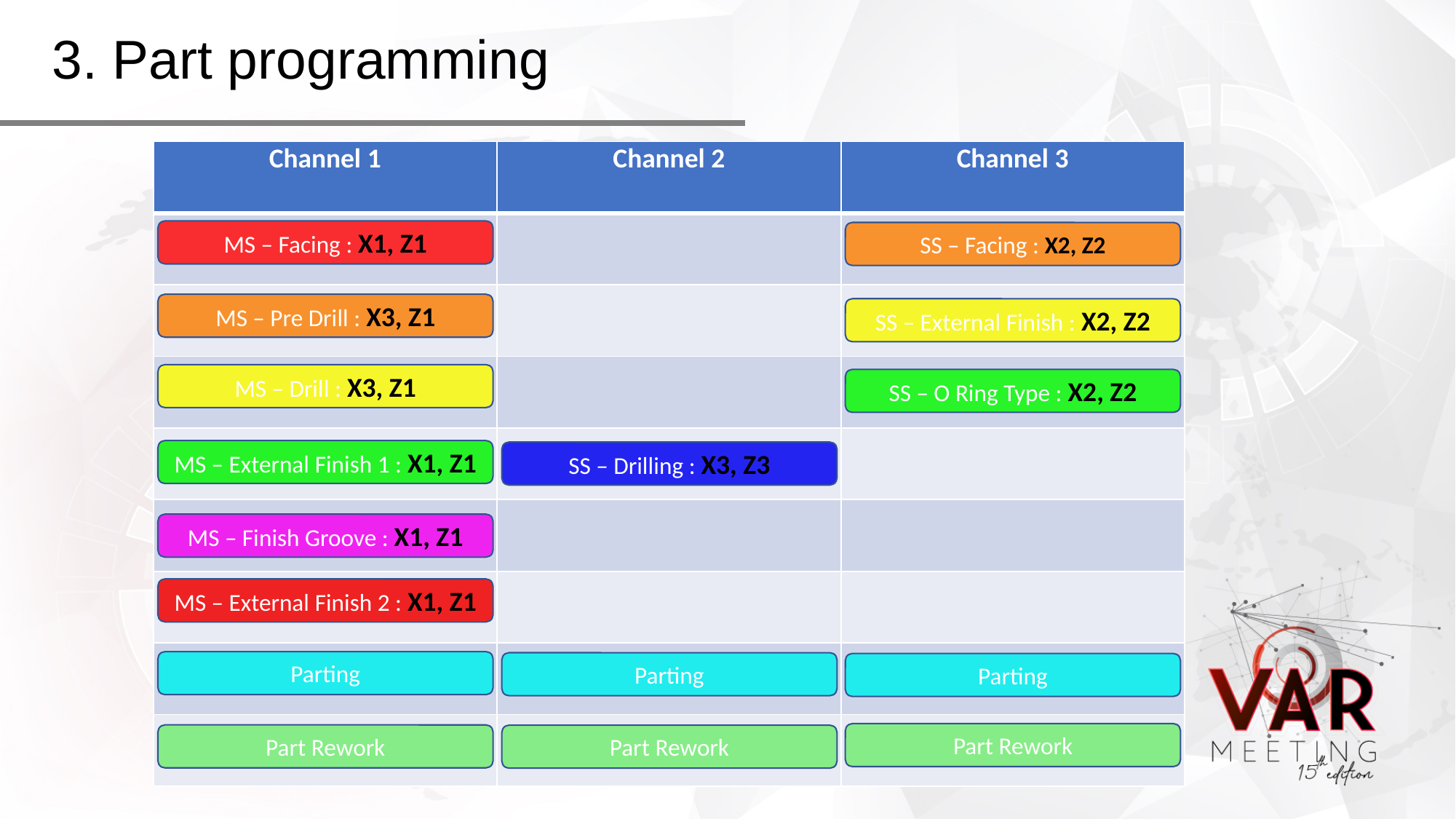

# 3. Part programming
| Channel 1 | Channel 2 | Channel 3 |
| --- | --- | --- |
|  |  |  |
|  |  |  |
|  |  |  |
|  |  |  |
|  |  |  |
|  |  |  |
|  |  |  |
|  |  |  |

MS – Facing : X1, Z1
SS – Facing : X2, Z2
MS – Pre Drill : X3, Z1
SS – External Finish : X2, Z2
MS – Drill : X3, Z1
SS – O Ring Type : X2, Z2
MS – External Finish 1 : X1, Z1
SS – Drilling : X3, Z3
MS – Finish Groove : X1, Z1
MS – External Finish 2 : X1, Z1
Parting
Parting
Parting
Part Rework
Part Rework
Part Rework